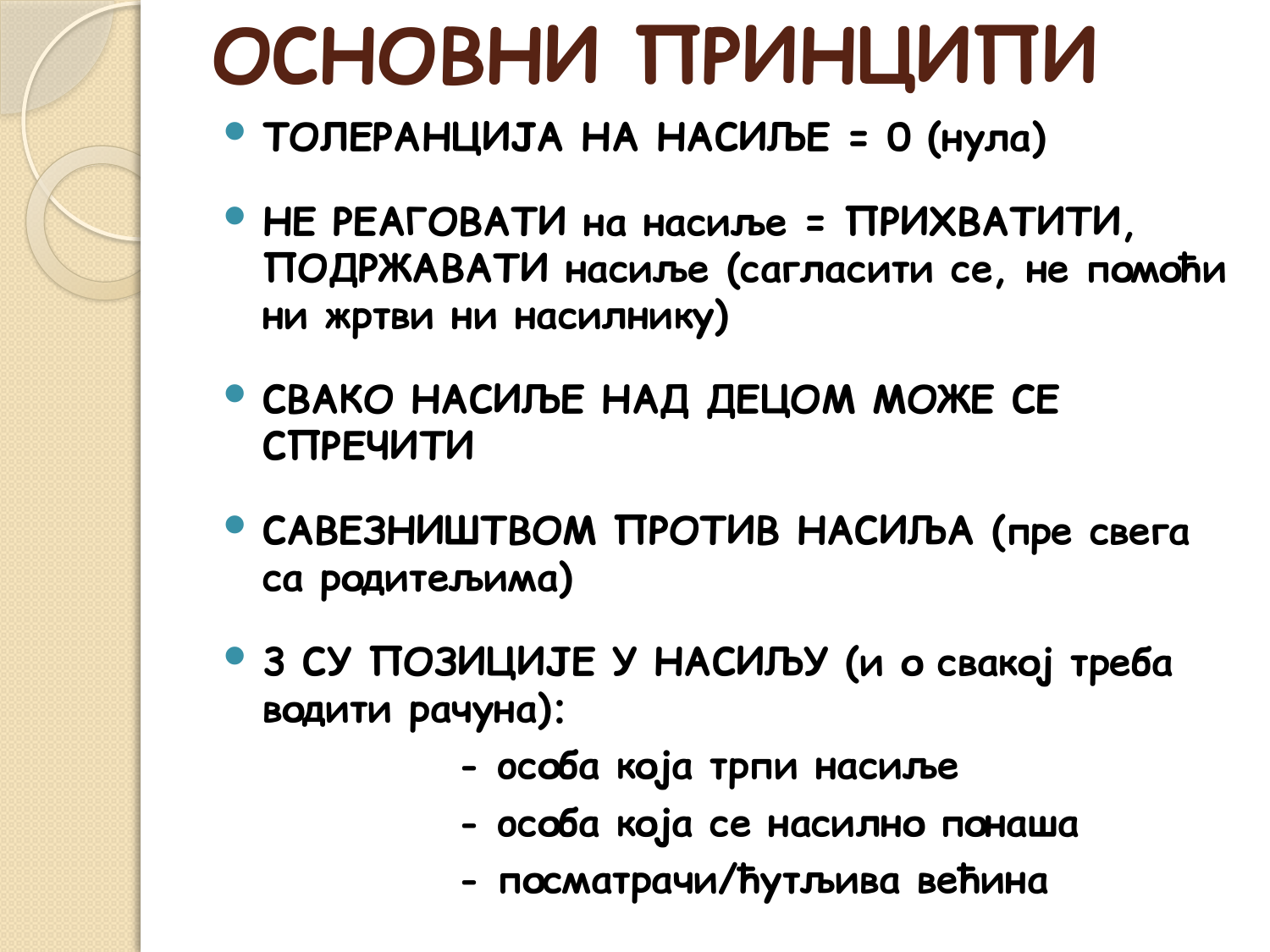

# ОСНОВНИ ПРИНЦИПИ
ТОЛЕРАНЦИЈА НА НАСИЉЕ = 0 (нула)

НЕ РЕАГОВАТИ на насиље = ПРИХВАТИТИ, ПОДРЖАВАТИ насиље (сагласити се, не помоћи ни жртви ни насилнику)

СВАКО НАСИЉЕ НАД ДЕЦОМ МОЖЕ СЕ СПРЕЧИТИ

САВЕЗНИШТВОМ ПРОТИВ НАСИЉА (пре свега са родитељима)

3 СУ ПОЗИЦИЈЕ У НАСИЉУ (и о свакој треба водити рачуна):
              - oсоба која трпи насиље
              - oсоба која се насилно понаша
              - посматрачи/ћутљива већина